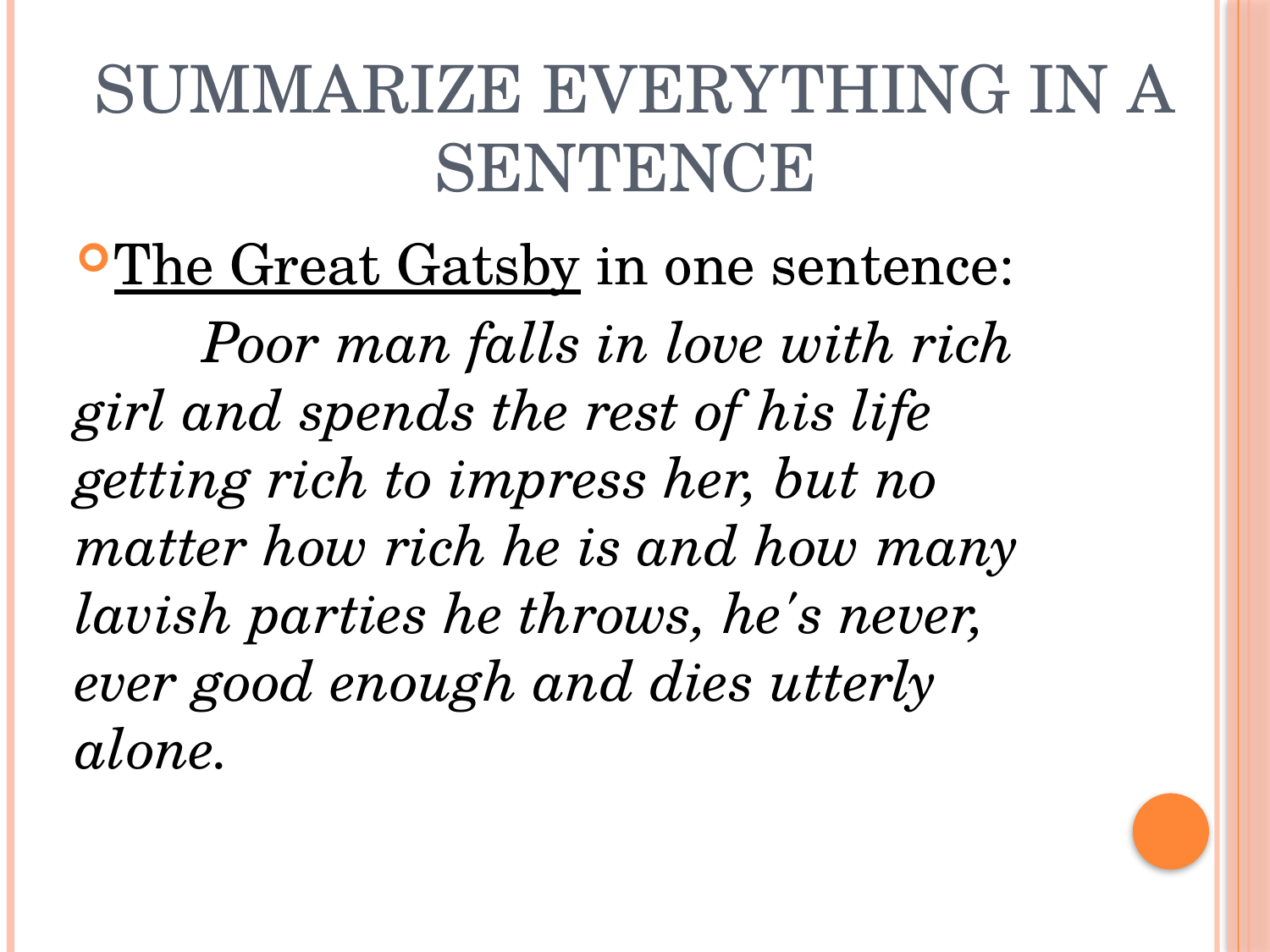

# Summarize everything in a sentence
The Great Gatsby in one sentence:
	Poor man falls in love with rich girl and spends the rest of his life getting rich to impress her, but no matter how rich he is and how many lavish parties he throws, he's never, ever good enough and dies utterly alone.